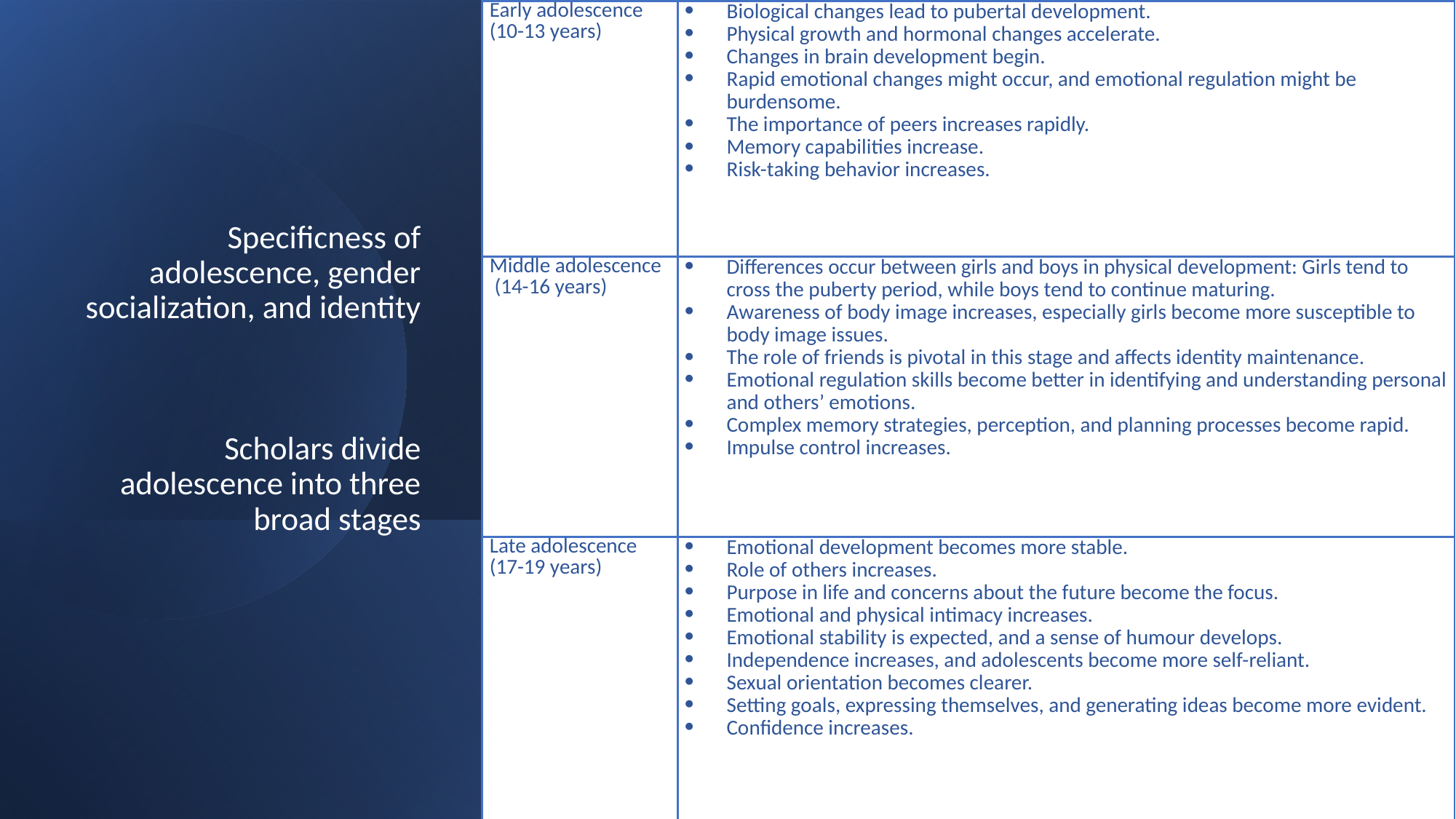

| Early adolescence (10-13 years) | Biological changes lead to pubertal development. Physical growth and hormonal changes accelerate. Changes in brain development begin. Rapid emotional changes might occur, and emotional regulation might be burdensome. The importance of peers increases rapidly. Memory capabilities increase. Risk-taking behavior increases. |
| --- | --- |
| Middle adolescence (14-16 years) | Differences occur between girls and boys in physical development: Girls tend to cross the puberty period, while boys tend to continue maturing. Awareness of body image increases, especially girls become more susceptible to body image issues. The role of friends is pivotal in this stage and affects identity maintenance. Emotional regulation skills become better in identifying and understanding personal and others’ emotions. Complex memory strategies, perception, and planning processes become rapid. Impulse control increases. |
| Late adolescence (17-19 years) | Emotional development becomes more stable. Role of others increases. Purpose in life and concerns about the future become the focus. Emotional and physical intimacy increases. Emotional stability is expected, and a sense of humour develops. Independence increases, and adolescents become more self-reliant. Sexual orientation becomes clearer. Setting goals, expressing themselves, and generating ideas become more evident. Confidence increases. |

# Specificness of adolescence, gender socialization, and identity Scholars divide adolescence into three broad stages